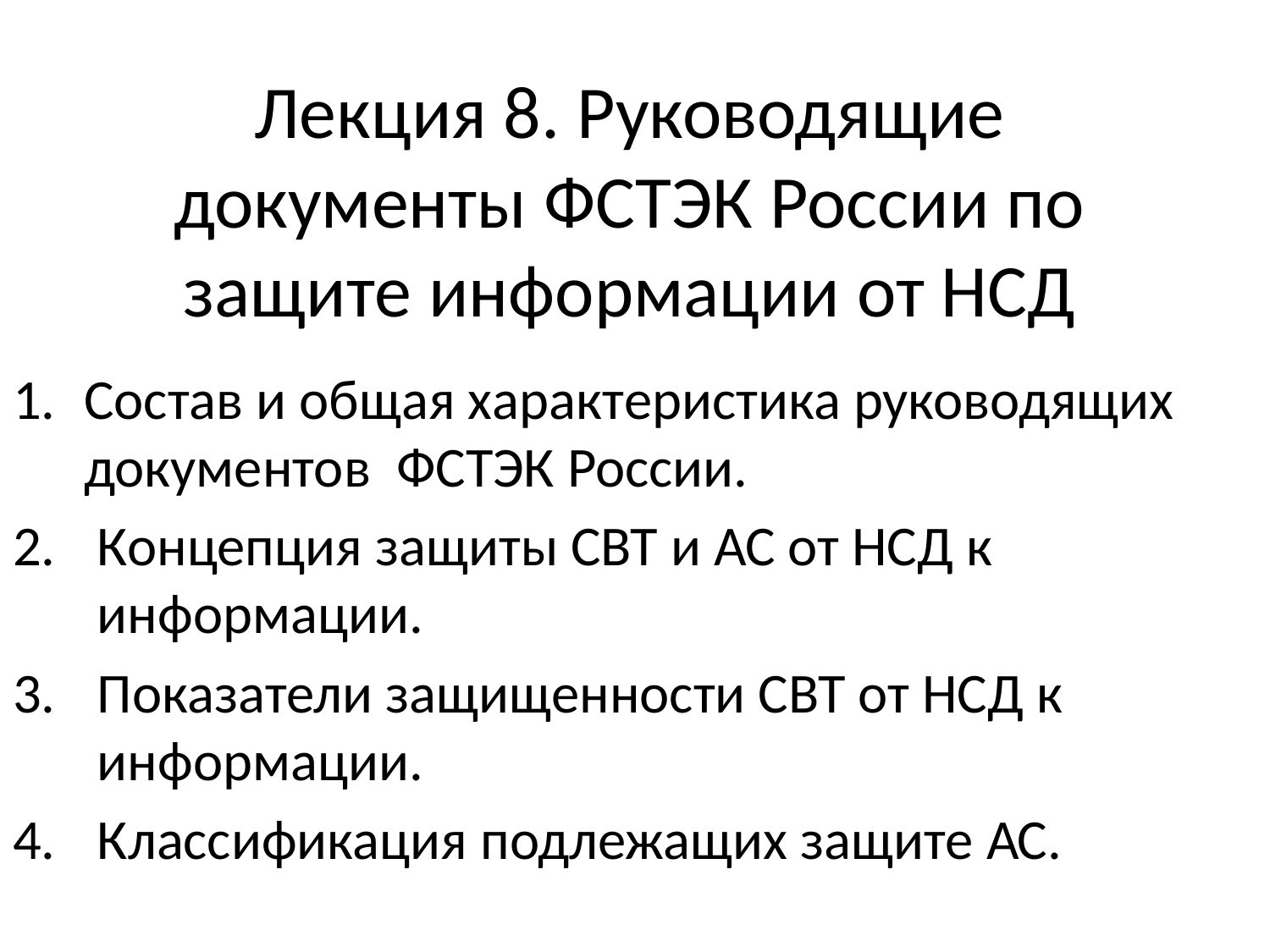

# Лекция 8. Руководящие документы ФСТЭК России по защите информации от НСД
Состав и общая характеристика руководящих документов  ФСТЭК России.
Концепция защиты СВТ и АС от НСД к информации.
Показатели защищенности СВТ от НСД к информации.
Классификация подлежащих защите АС.